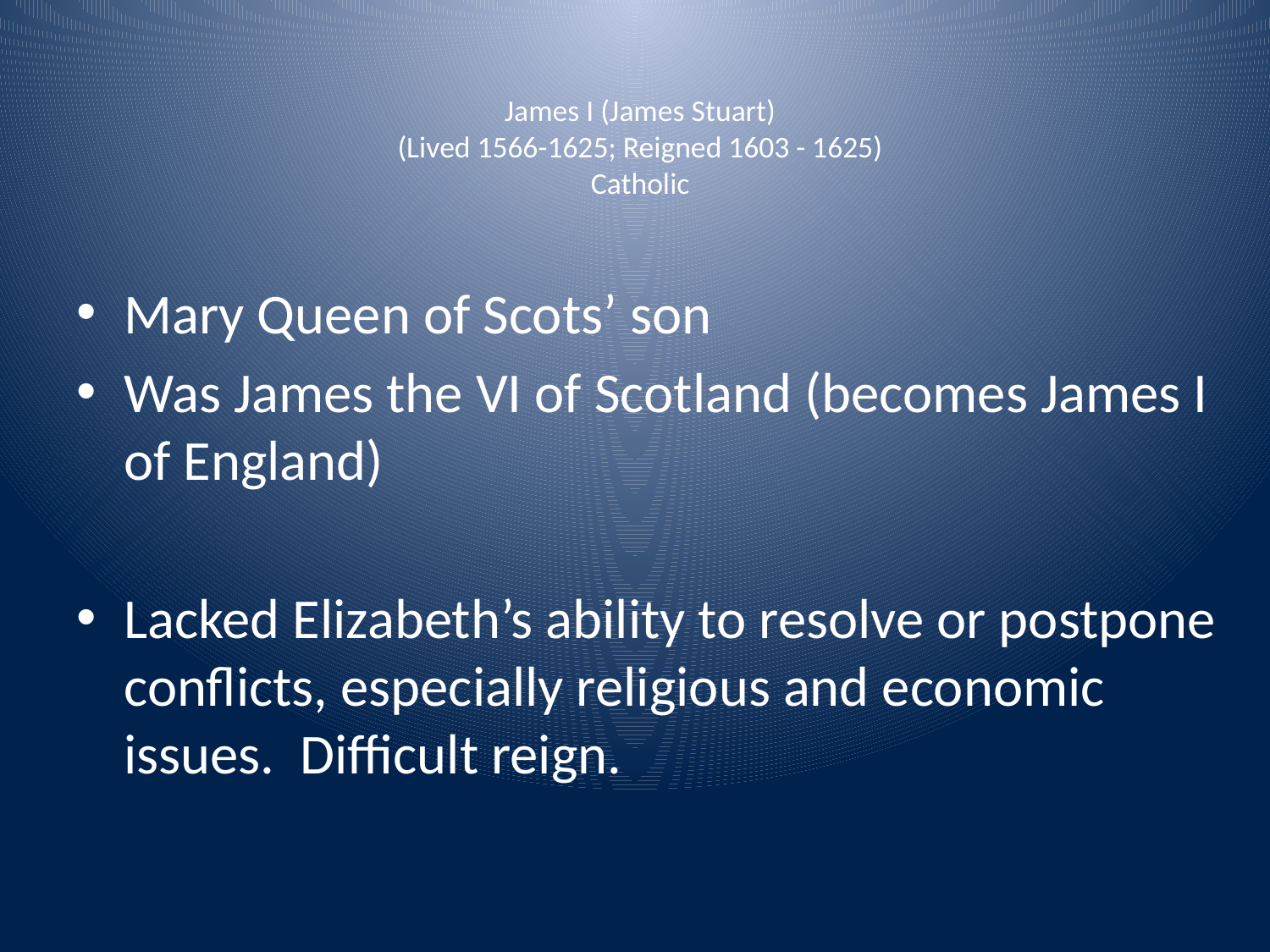

# James I (James Stuart) (Lived 1566-1625; Reigned 1603 - 1625) Catholic
Mary Queen of Scots’ son
Was James the VI of Scotland (becomes James I of England)

Lacked Elizabeth’s ability to resolve or postpone conflicts, especially religious and economic issues.  Difficult reign.